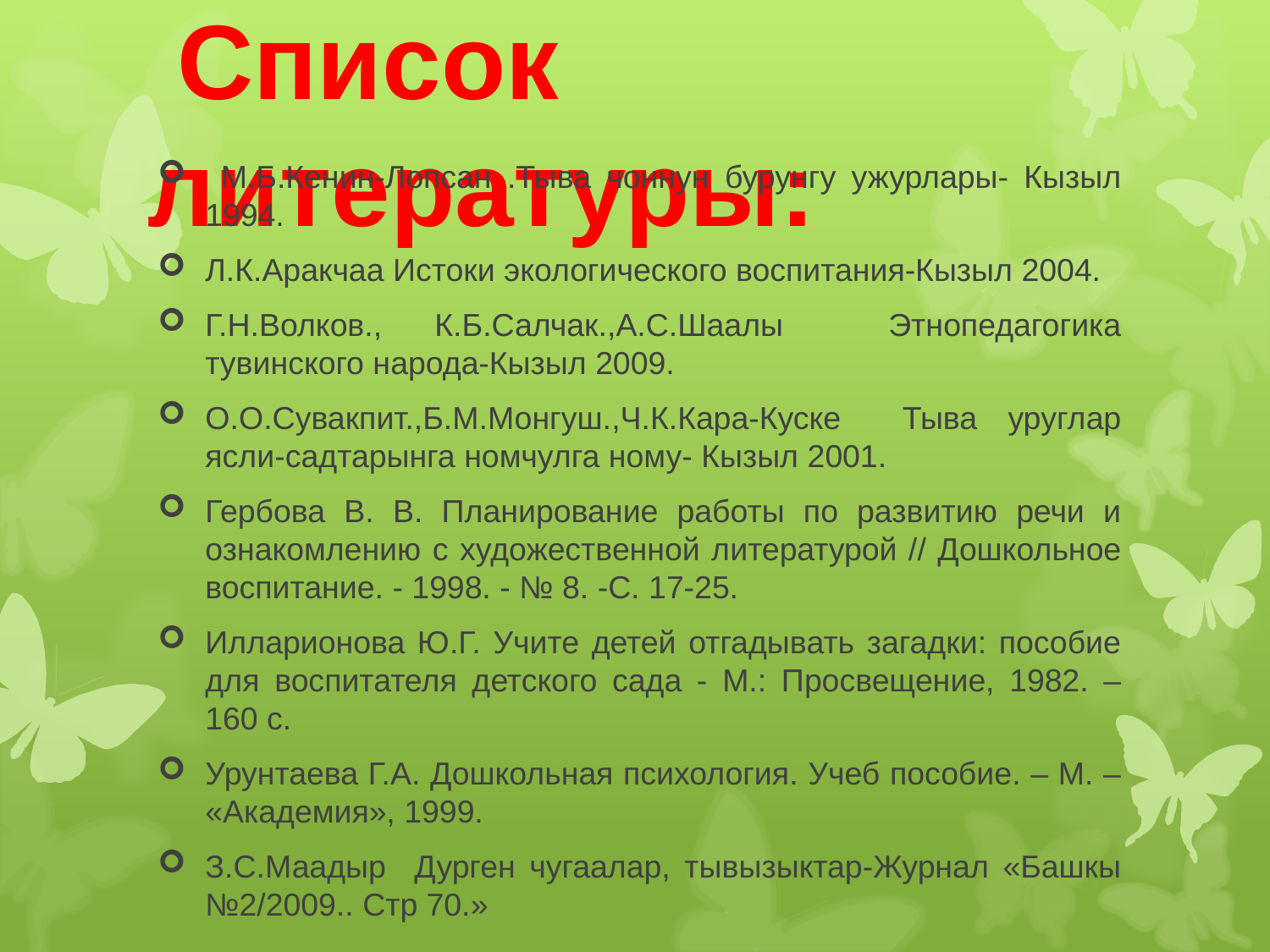

# Список литературы:
 М.Б.Кенин-Лопсан .Тыва чоннун бурунгу ужурлары- Кызыл 1994.
Л.К.Аракчаа Истоки экологического воспитания-Кызыл 2004.
Г.Н.Волков., К.Б.Салчак.,А.С.Шаалы  Этнопедагогика тувинского народа-Кызыл 2009.
О.О.Сувакпит.,Б.М.Монгуш.,Ч.К.Кара-Куске  Тыва уруглар ясли-садтарынга номчулга ному- Кызыл 2001.
Гербова В. В. Планирование работы по развитию речи и ознакомлению с художественной литературой // Дошкольное воспитание. - 1998. - № 8. -С. 17-25.
Илларионова Ю.Г. Учите детей отгадывать загадки: пособие для воспитателя детского сада - М.: Просвещение, 1982. – 160 с.
Урунтаева Г.А. Дошкольная психология. Учеб пособие. – М. – «Академия», 1999.
З.С.Маадыр  Дурген чугаалар, тывызыктар-Журнал «Башкы №2/2009.. Стр 70.»